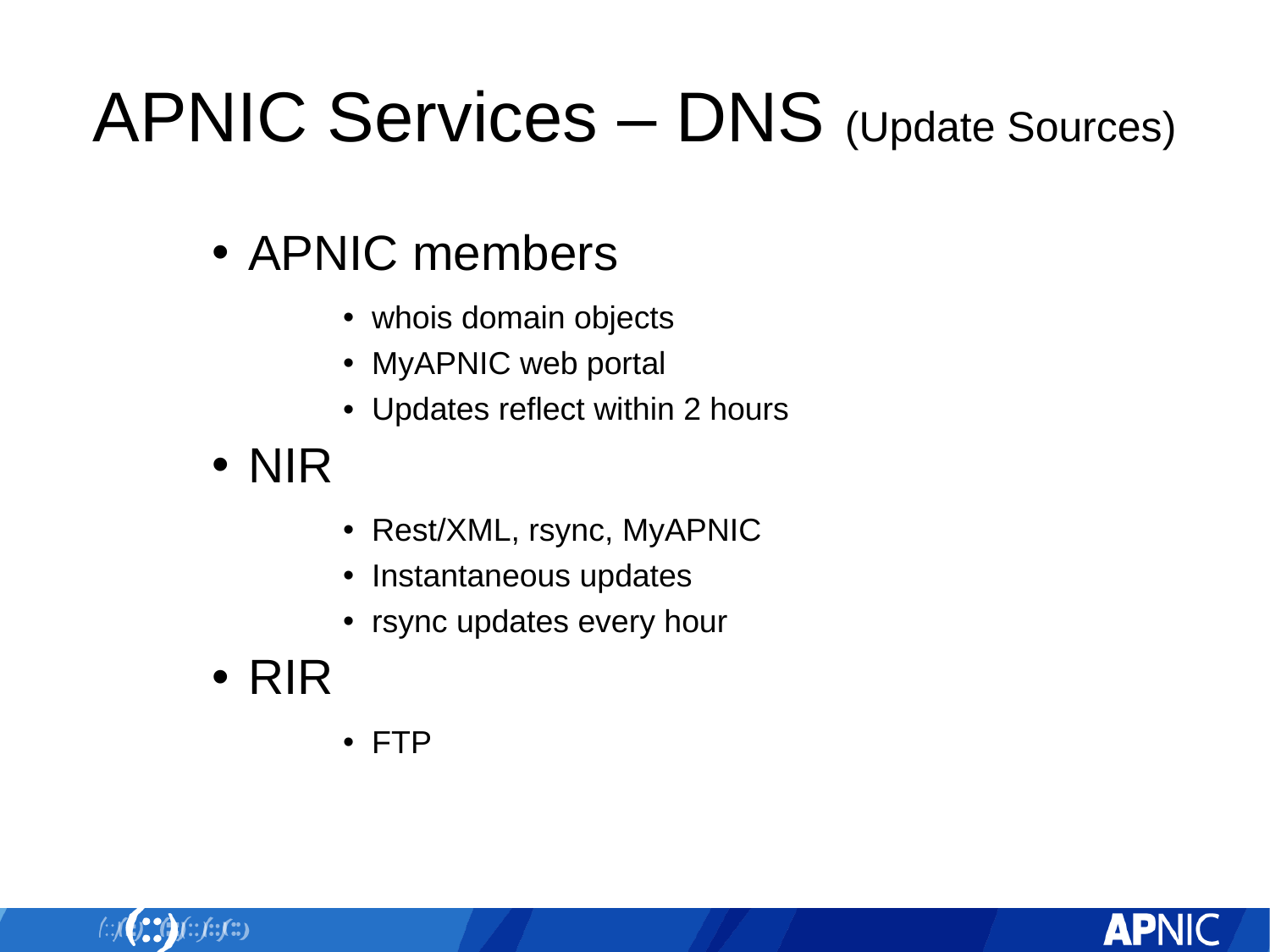

# APNIC Services – DNS (Update Sources)
APNIC members
whois domain objects
MyAPNIC web portal
Updates reflect within 2 hours
NIR
Rest/XML, rsync, MyAPNIC
Instantaneous updates
rsync updates every hour
RIR
FTP